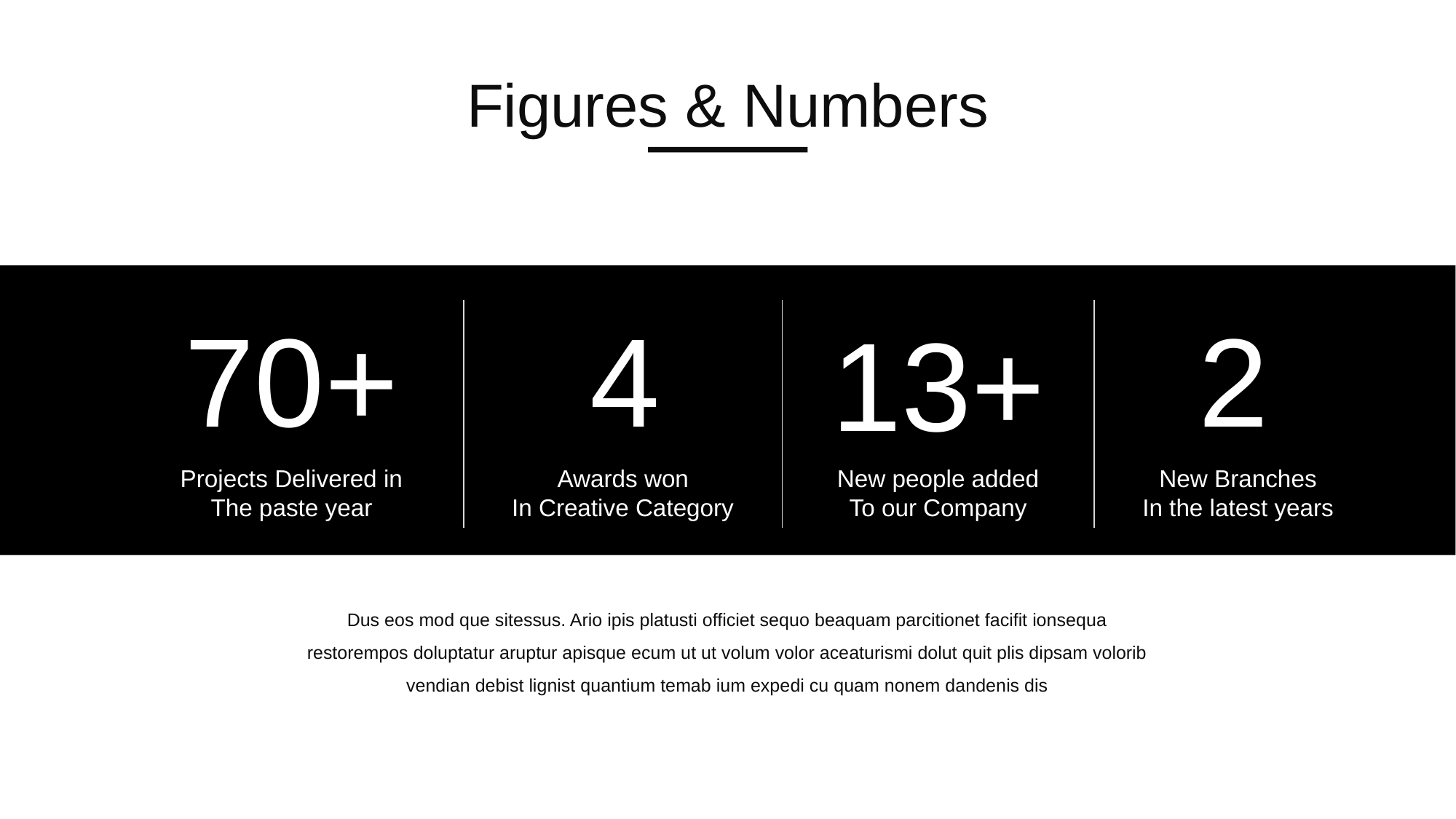

Figures & Numbers

70+
4
2
13+
Projects Delivered in
The paste year
Awards won
In Creative Category
New people added
To our Company
New Branches
In the latest years
Dus eos mod que sitessus. Ario ipis platusti officiet sequo beaquam parcitionet facifit ionsequa restorempos doluptatur aruptur apisque ecum ut ut volum volor aceaturismi dolut quit plis dipsam volorib vendian debist lignist quantium temab ium expedi cu quam nonem dandenis dis